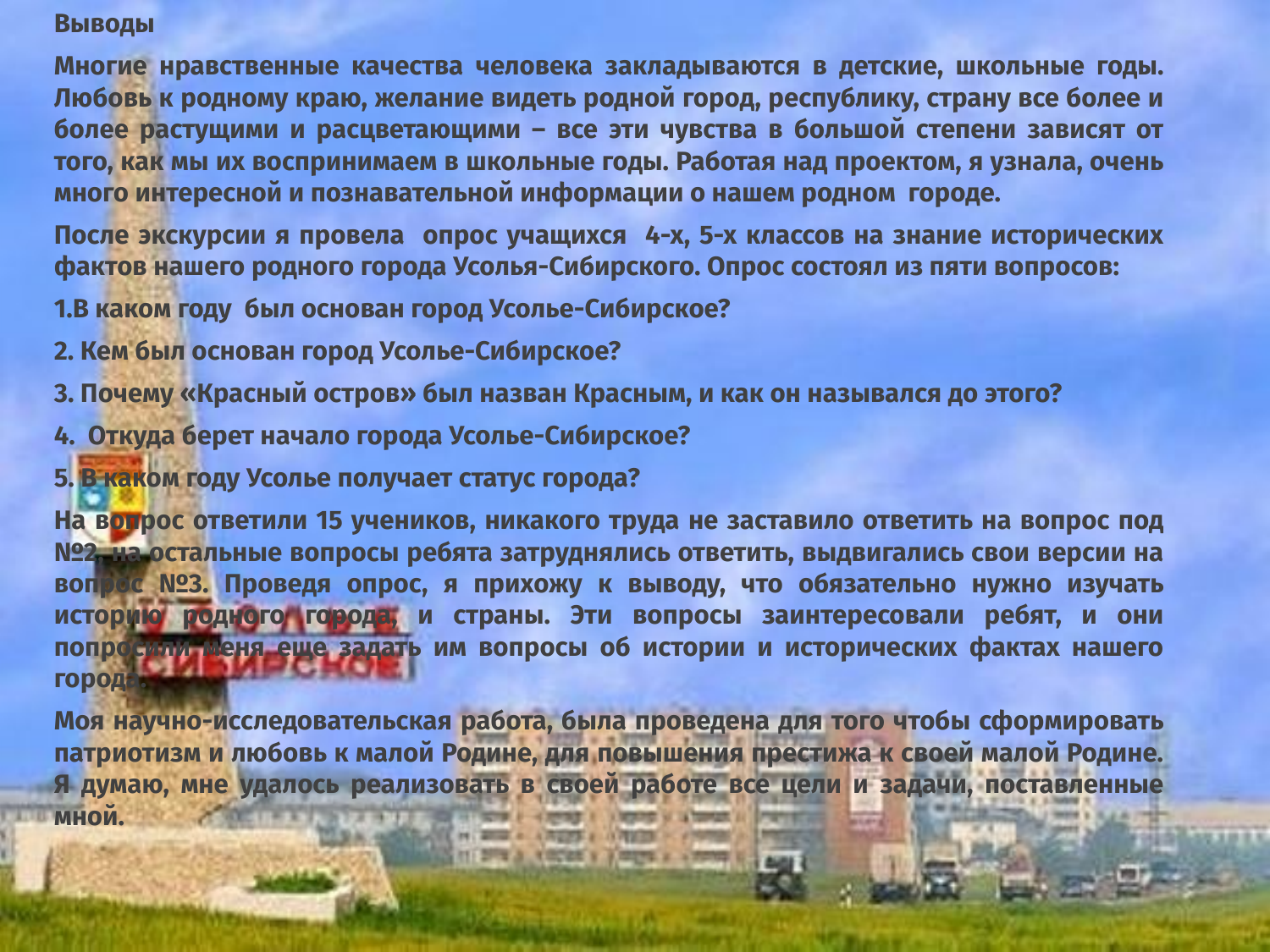

Выводы
Многие нравственные качества человека закладываются в детские, школьные годы. Любовь к родному краю, желание видеть родной город, республику, страну все более и более растущими и расцветающими – все эти чувства в большой степени зависят от того, как мы их воспринимаем в школьные годы. Работая над проектом, я узнала, очень много интересной и познавательной информации о нашем родном  городе.
После экскурсии я провела  опрос учащихся  4-х, 5-х классов на знание исторических фактов нашего родного города Усолья-Сибирского. Опрос состоял из пяти вопросов:
1.В каком году  был основан город Усолье-Сибирское?
2. Кем был основан город Усолье-Сибирское?
3. Почему «Красный остров» был назван Красным, и как он назывался до этого?
4.  Откуда берет начало города Усолье-Сибирское?
5. В каком году Усолье получает статус города?
На вопрос ответили 15 учеников, никакого труда не заставило ответить на вопрос под №2, на остальные вопросы ребята затруднялись ответить, выдвигались свои версии на вопрос №3. Проведя опрос, я прихожу к выводу, что обязательно нужно изучать историю родного города, и страны. Эти вопросы заинтересовали ребят, и они попросили меня еще задать им вопросы об истории и исторических фактах нашего города.
Моя научно-исследовательская работа, была проведена для того чтобы сформировать патриотизм и любовь к малой Родине, для повышения престижа к своей малой Родине. Я думаю, мне удалось реализовать в своей работе все цели и задачи, поставленные мной.

#